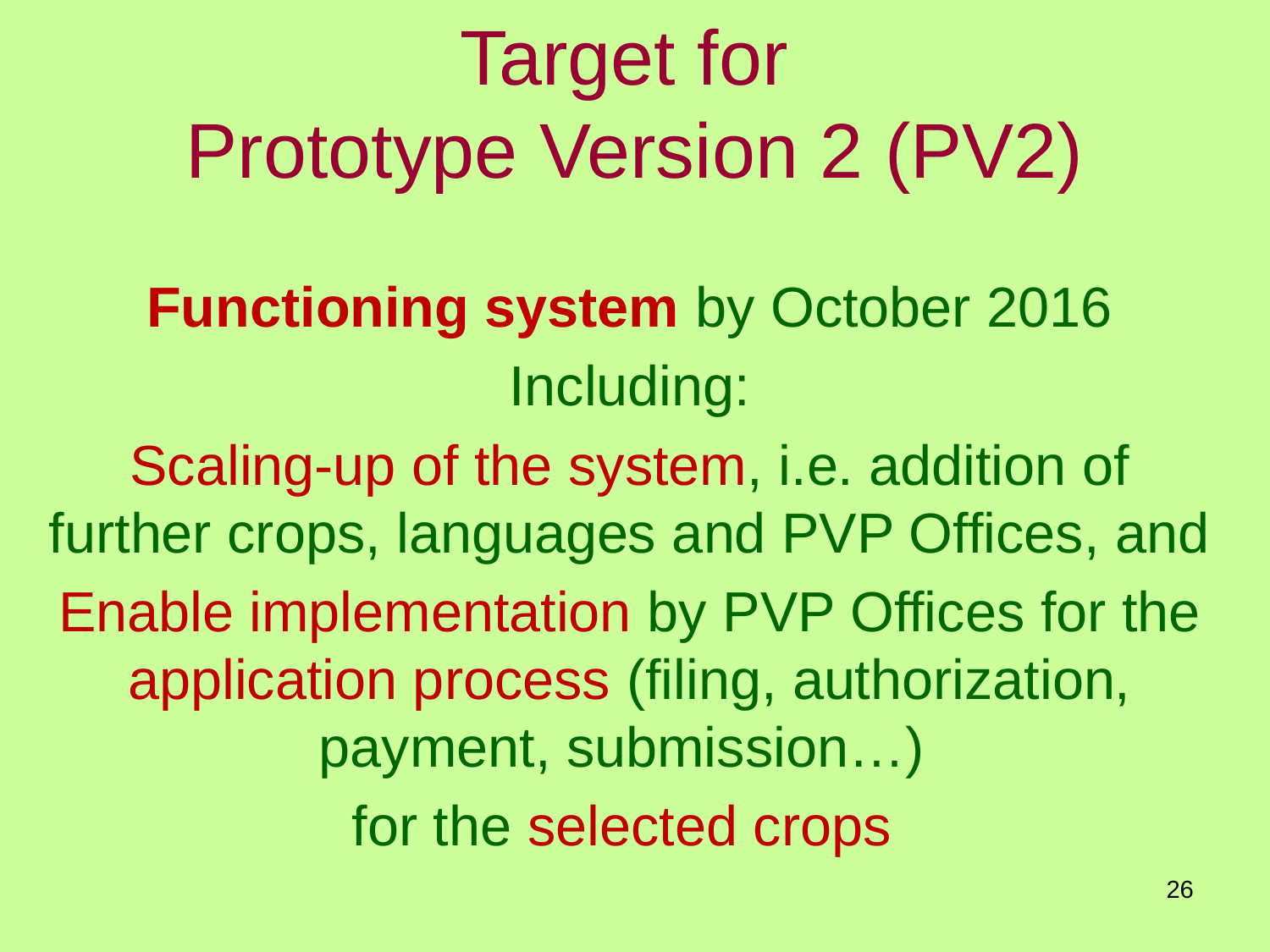

# Target for Prototype Version 2 (PV2)
Functioning system by October 2016
Including:
Scaling-up of the system, i.e. addition of further crops, languages and PVP Offices, and
Enable implementation by PVP Offices for the application process (filing, authorization, payment, submission…)
for the selected crops
26